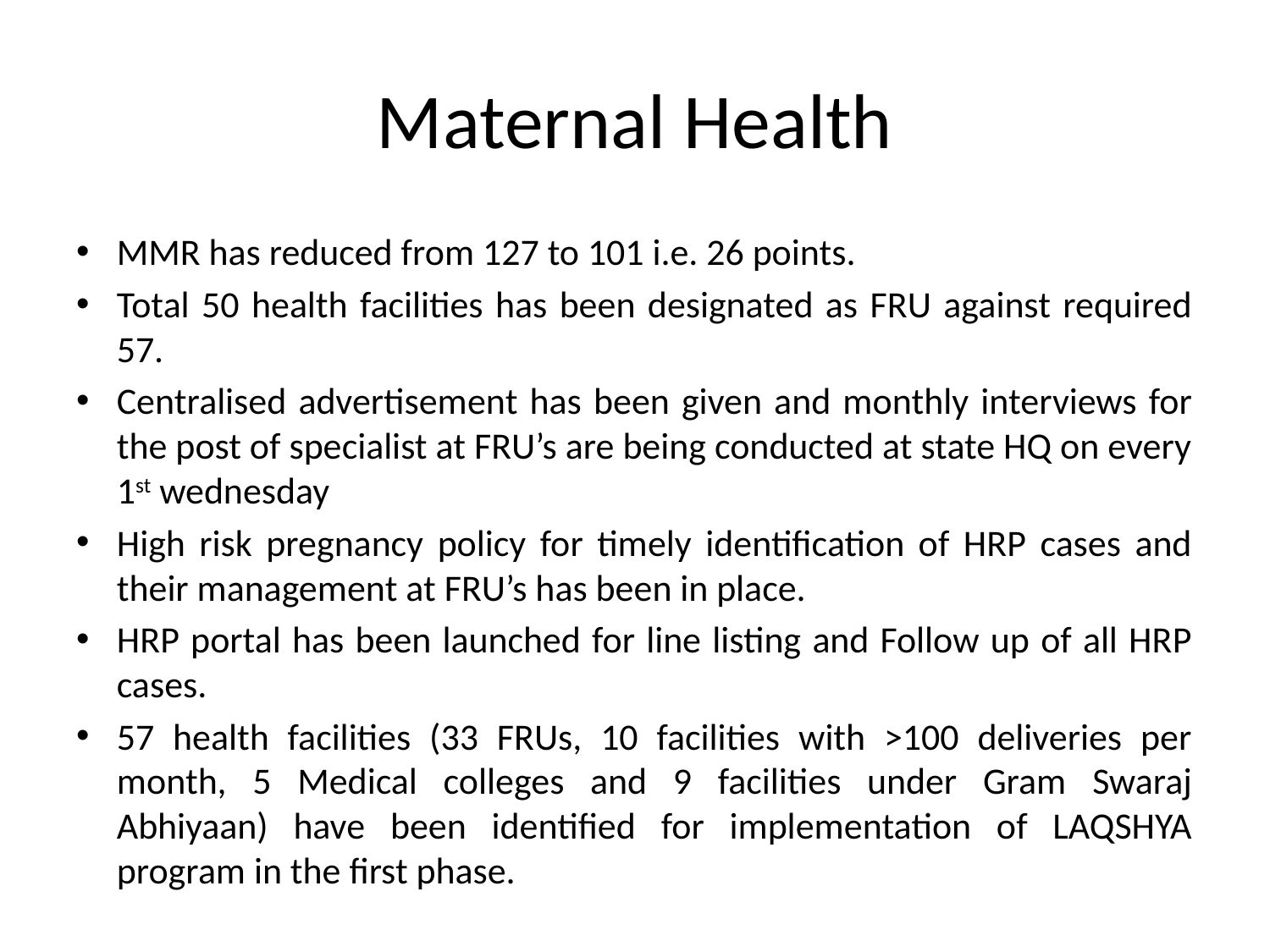

# Maternal Health
MMR has reduced from 127 to 101 i.e. 26 points.
Total 50 health facilities has been designated as FRU against required 57.
Centralised advertisement has been given and monthly interviews for the post of specialist at FRU’s are being conducted at state HQ on every 1st wednesday
High risk pregnancy policy for timely identification of HRP cases and their management at FRU’s has been in place.
HRP portal has been launched for line listing and Follow up of all HRP cases.
57 health facilities (33 FRUs, 10 facilities with >100 deliveries per month, 5 Medical colleges and 9 facilities under Gram Swaraj Abhiyaan) have been identified for implementation of LAQSHYA program in the first phase.